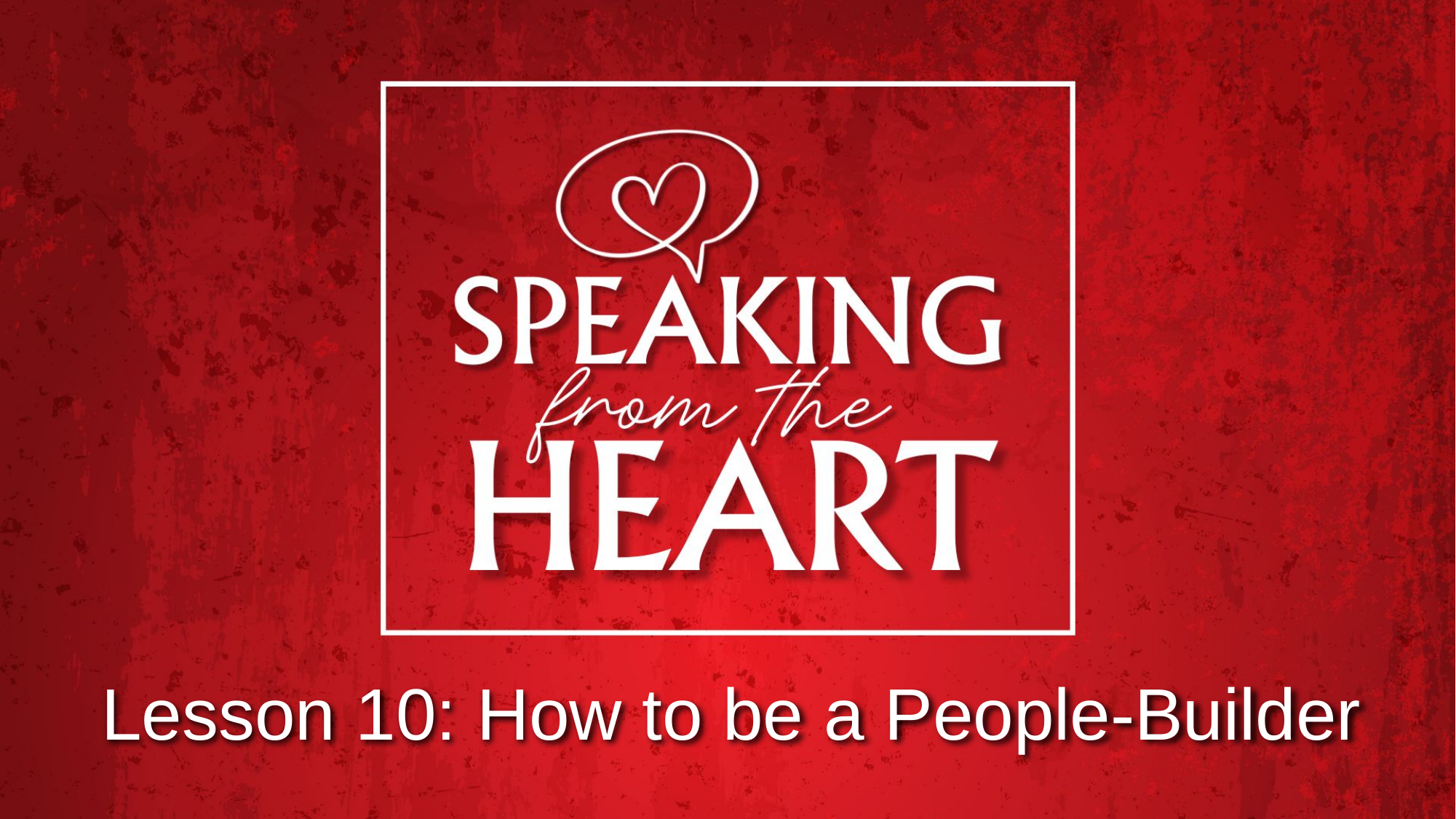

# Lesson 10: How to be a People-Builder